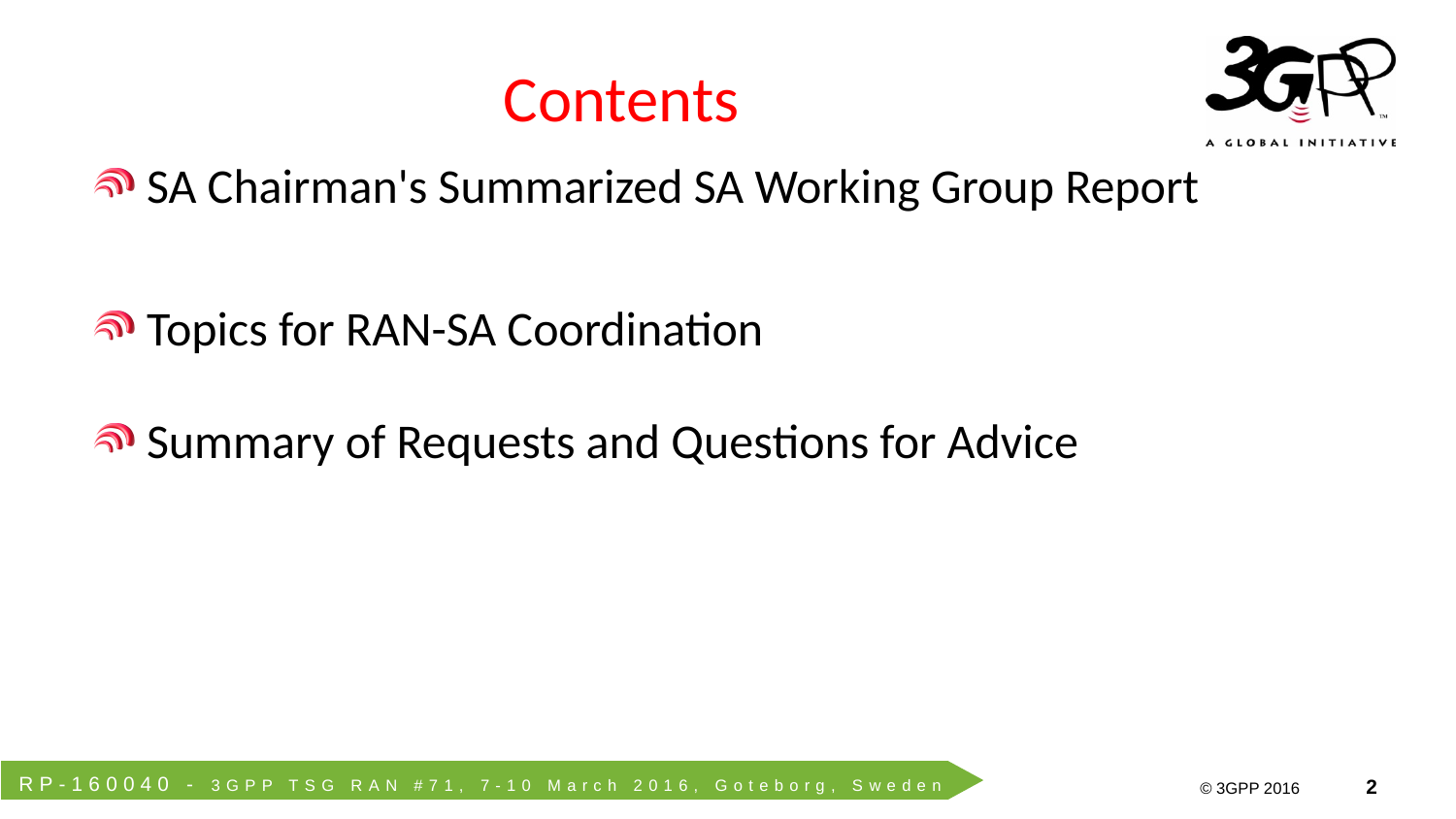

# Contents
SA Chairman's Summarized SA Working Group Report

Topics for RAN-SA Coordination

Summary of Requests and Questions for Advice